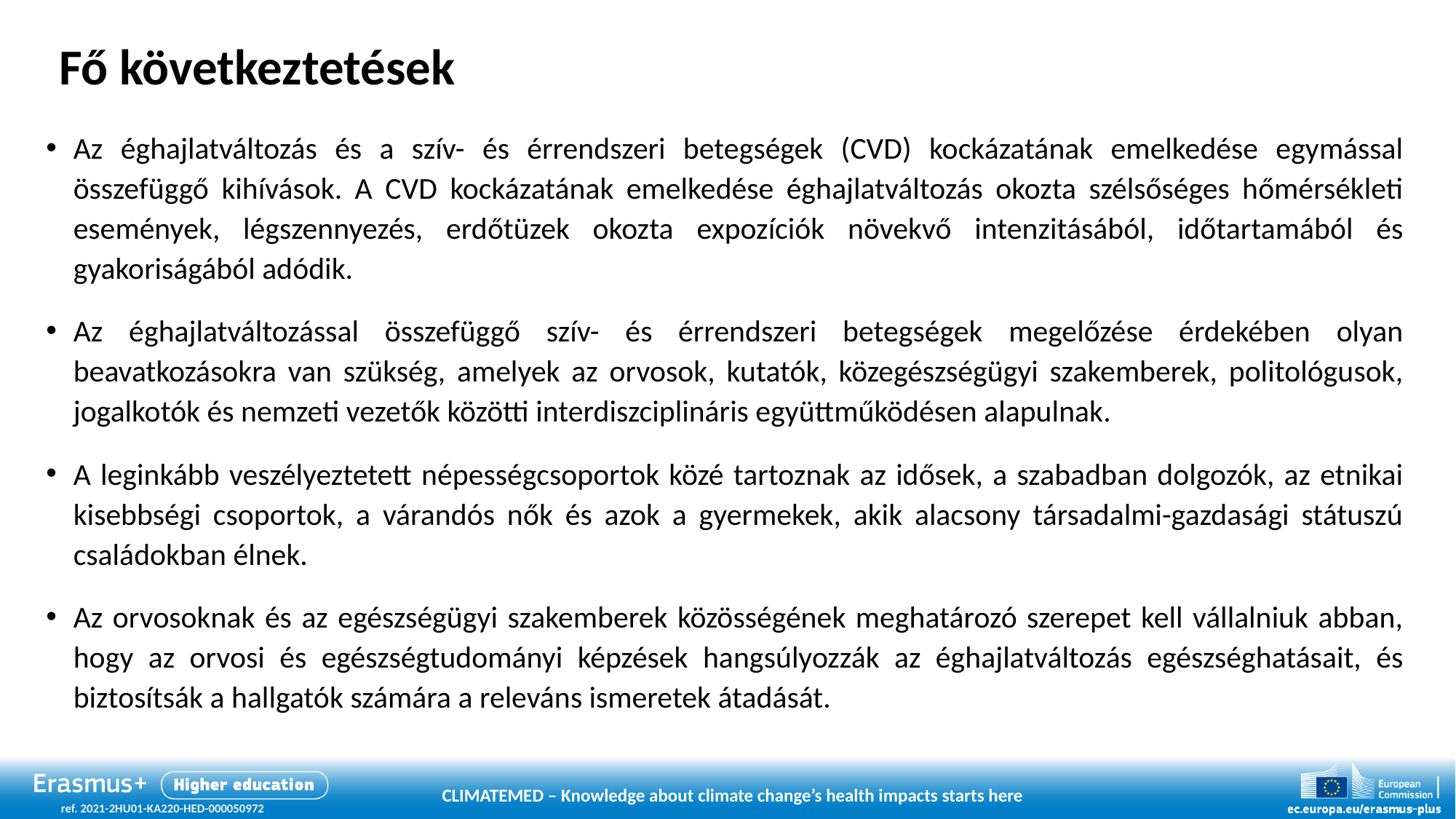

# Fő következtetések
Az éghajlatváltozás és a szív- és érrendszeri betegségek (CVD) kockázatának emelkedése egymással összefüggő kihívások. A CVD kockázatának emelkedése éghajlatváltozás okozta szélsőséges hőmérsékleti események, légszennyezés, erdőtüzek okozta expozíciók növekvő intenzitásából, időtartamából és gyakoriságából adódik.
Az éghajlatváltozással összefüggő szív- és érrendszeri betegségek megelőzése érdekében olyan beavatkozásokra van szükség, amelyek az orvosok, kutatók, közegészségügyi szakemberek, politológusok, jogalkotók és nemzeti vezetők közötti interdiszciplináris együttműködésen alapulnak.
A leginkább veszélyeztetett népességcsoportok közé tartoznak az idősek, a szabadban dolgozók, az etnikai kisebbségi csoportok, a várandós nők és azok a gyermekek, akik alacsony társadalmi-gazdasági státuszú családokban élnek.
Az orvosoknak és az egészségügyi szakemberek közösségének meghatározó szerepet kell vállalniuk abban, hogy az orvosi és egészségtudományi képzések hangsúlyozzák az éghajlatváltozás egészséghatásait, és biztosítsák a hallgatók számára a releváns ismeretek átadását.